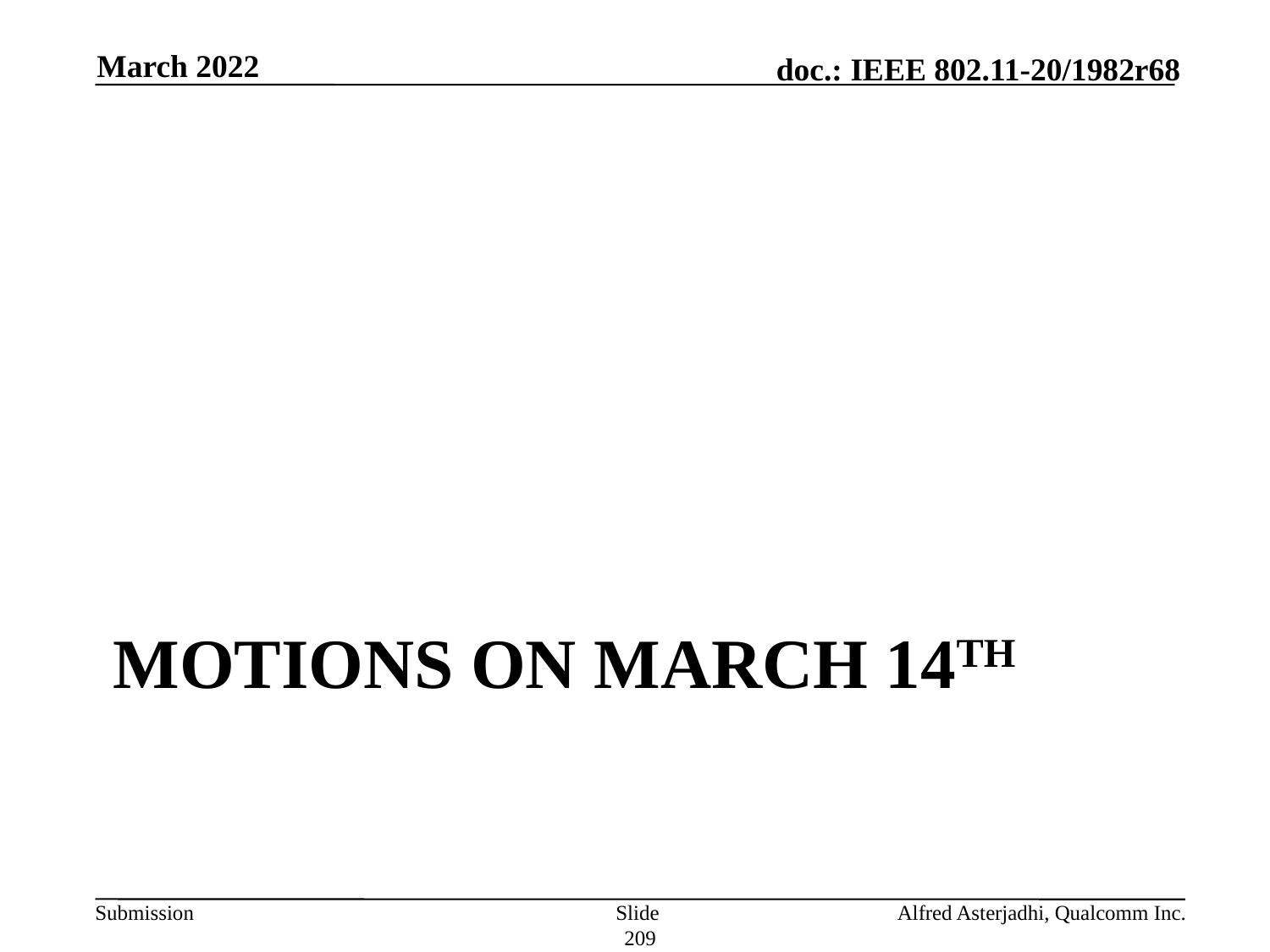

March 2022

# Motions on March 14th
Slide 209
Alfred Asterjadhi, Qualcomm Inc.